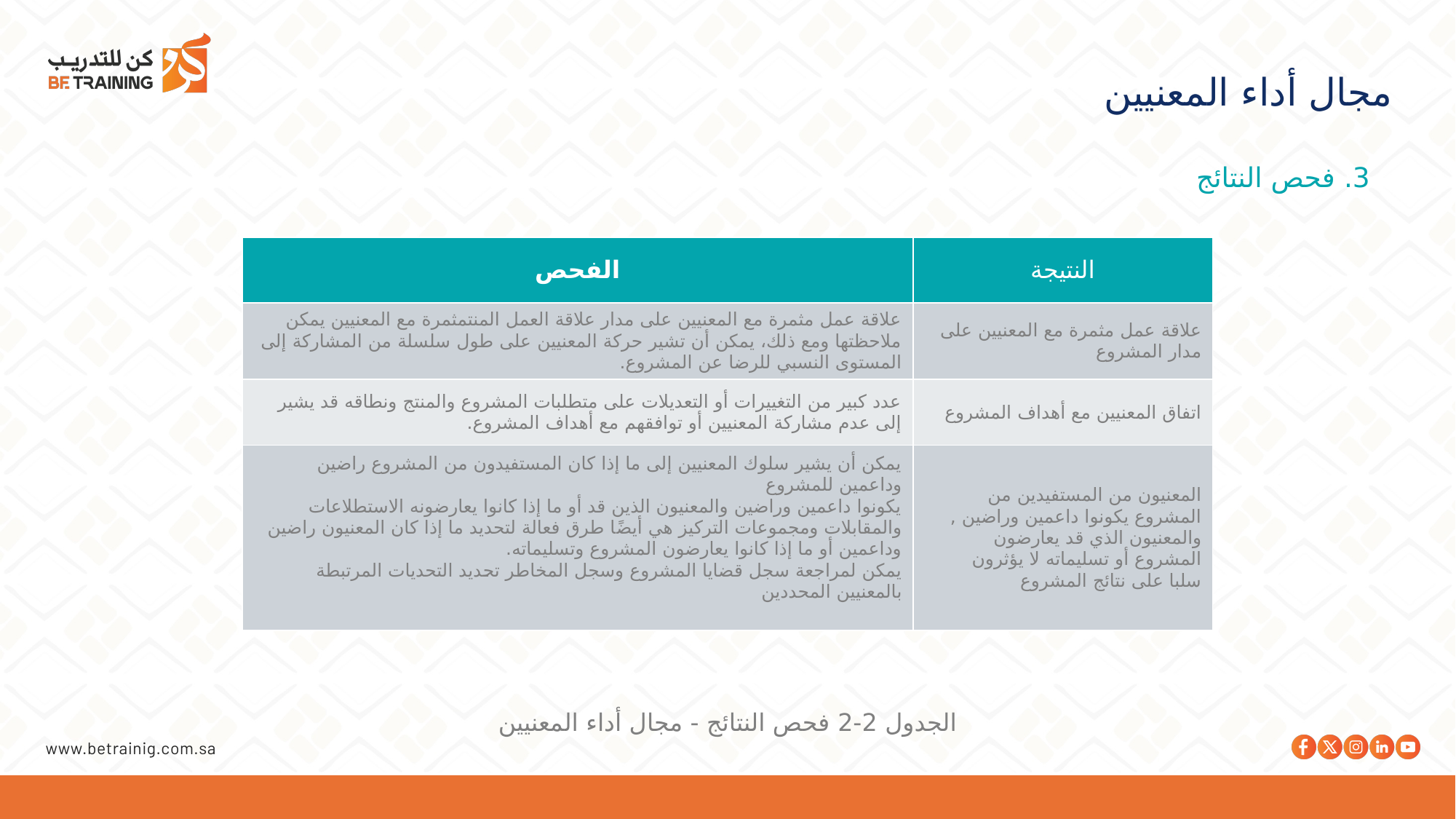

مجال أداء المعنيين
3. فحص النتائج
| الفحص | النتيجة |
| --- | --- |
| علاقة عمل مثمرة مع المعنيين على مدار علاقة العمل المنتمثمرة مع المعنيين يمكن ملاحظتها ومع ذلك، يمكن أن تشير حركة المعنيين على طول سلسلة من المشاركة إلى المستوى النسبي للرضا عن المشروع. | علاقة عمل مثمرة مع المعنيين على مدار المشروع |
| عدد كبير من التغييرات أو التعديلات على متطلبات المشروع والمنتج ونطاقه قد يشير إلى عدم مشاركة المعنيين أو توافقهم مع أهداف المشروع. | اتفاق المعنيين مع أهداف المشروع |
| يمكن أن يشير سلوك المعنيين إلى ما إذا كان المستفيدون من المشروع راضين وداعمين للمشروع يكونوا داعمين وراضين والمعنيون الذين قد أو ما إذا كانوا يعارضونه الاستطلاعات والمقابلات ومجموعات التركيز هي أيضًا طرق فعالة لتحديد ما إذا كان المعنيون راضين وداعمين أو ما إذا كانوا يعارضون المشروع وتسليماته. يمكن لمراجعة سجل قضايا المشروع وسجل المخاطر تحديد التحديات المرتبطة بالمعنيين المحددين | المعنيون من المستفيدين من المشروع يكونوا داعمين وراضين , والمعنيون الذي قد يعارضون المشروع أو تسليماته لا يؤثرون سلبا على نتائج المشروع |
الجدول 2-2 فحص النتائج - مجال أداء المعنيين